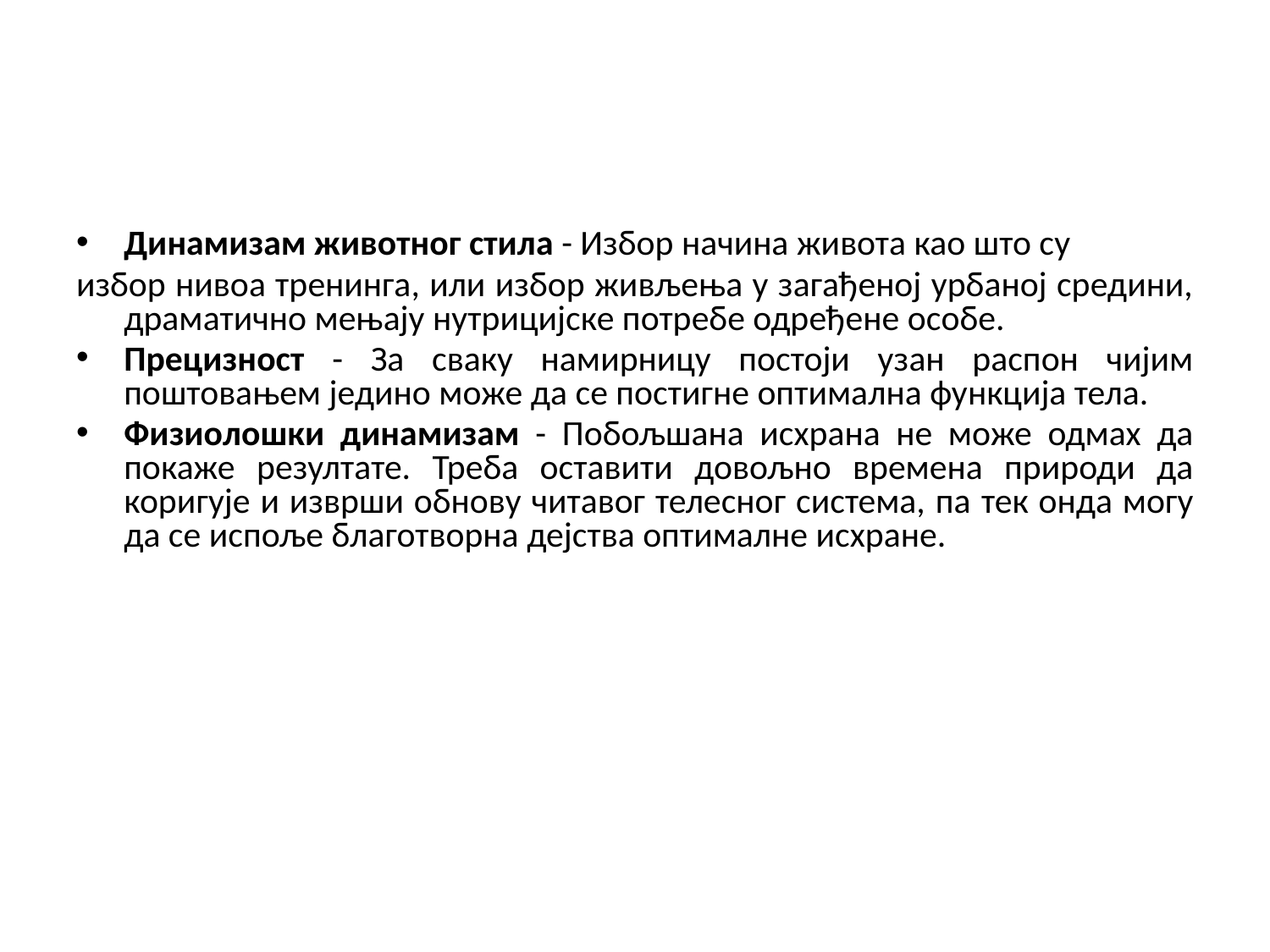

Динамизам животног стила - Избор начина живота као што су
избор нивоа тренинга, или избор живљења у загађеној урбаној средини, драматично мењају нутрицијске потребе одређене особе.
Прецизност - За сваку намирницу постоји узан распон чијим поштовањем једино може да се постигне оптимална функција тела.
Физиолошки динамизам - Побољшана исхрана не може одмах да покаже резултате. Треба оставити довољно времена природи да коригује и изврши обнову читавог телесног система, па тек онда могу да се испоље благотворна дејства оптималне исхране.